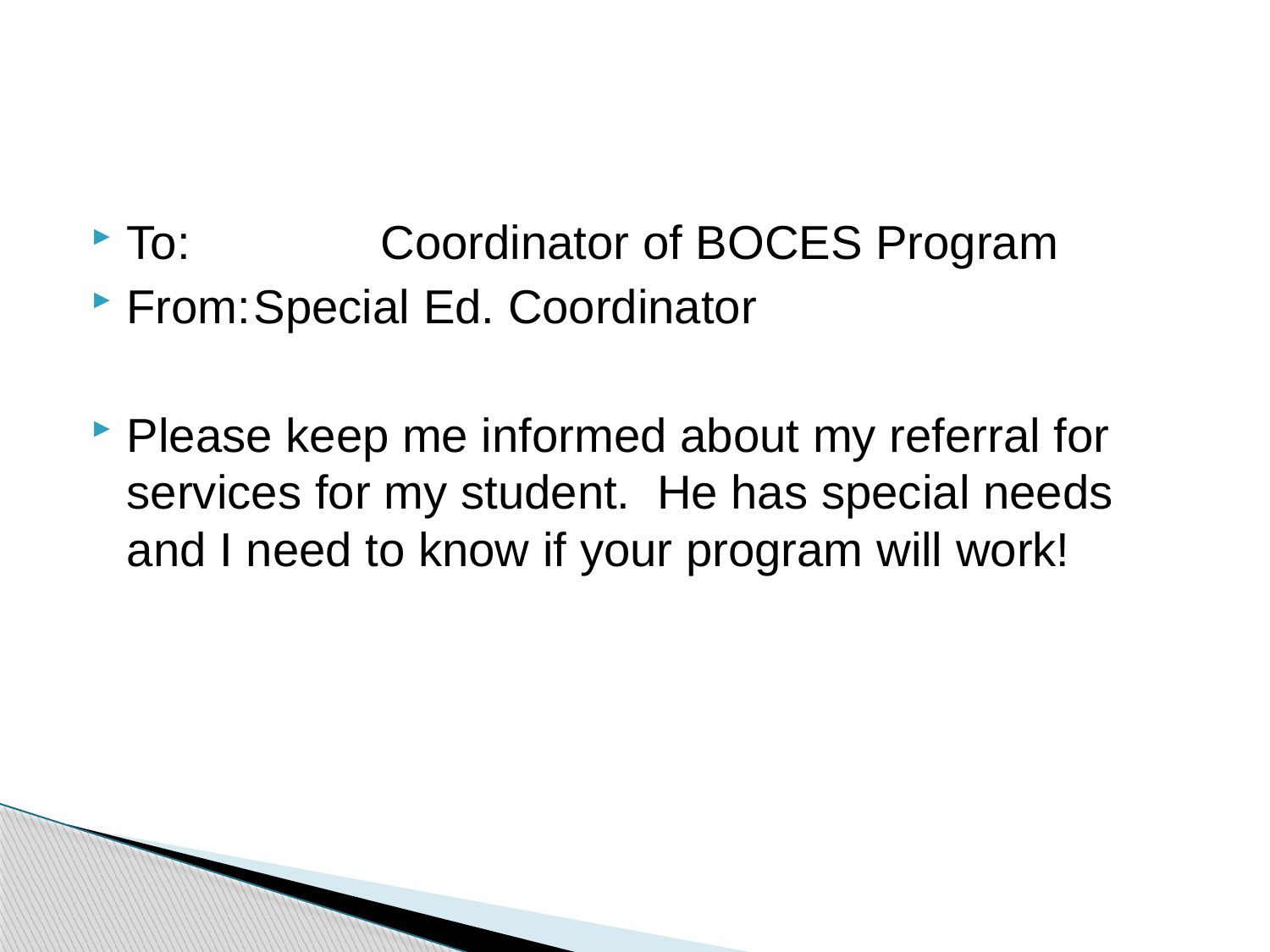

To:		Coordinator of BOCES Program
From:	Special Ed. Coordinator

Please keep me informed about my referral for services for my student.  He has special needs and I need to know if your program will work!